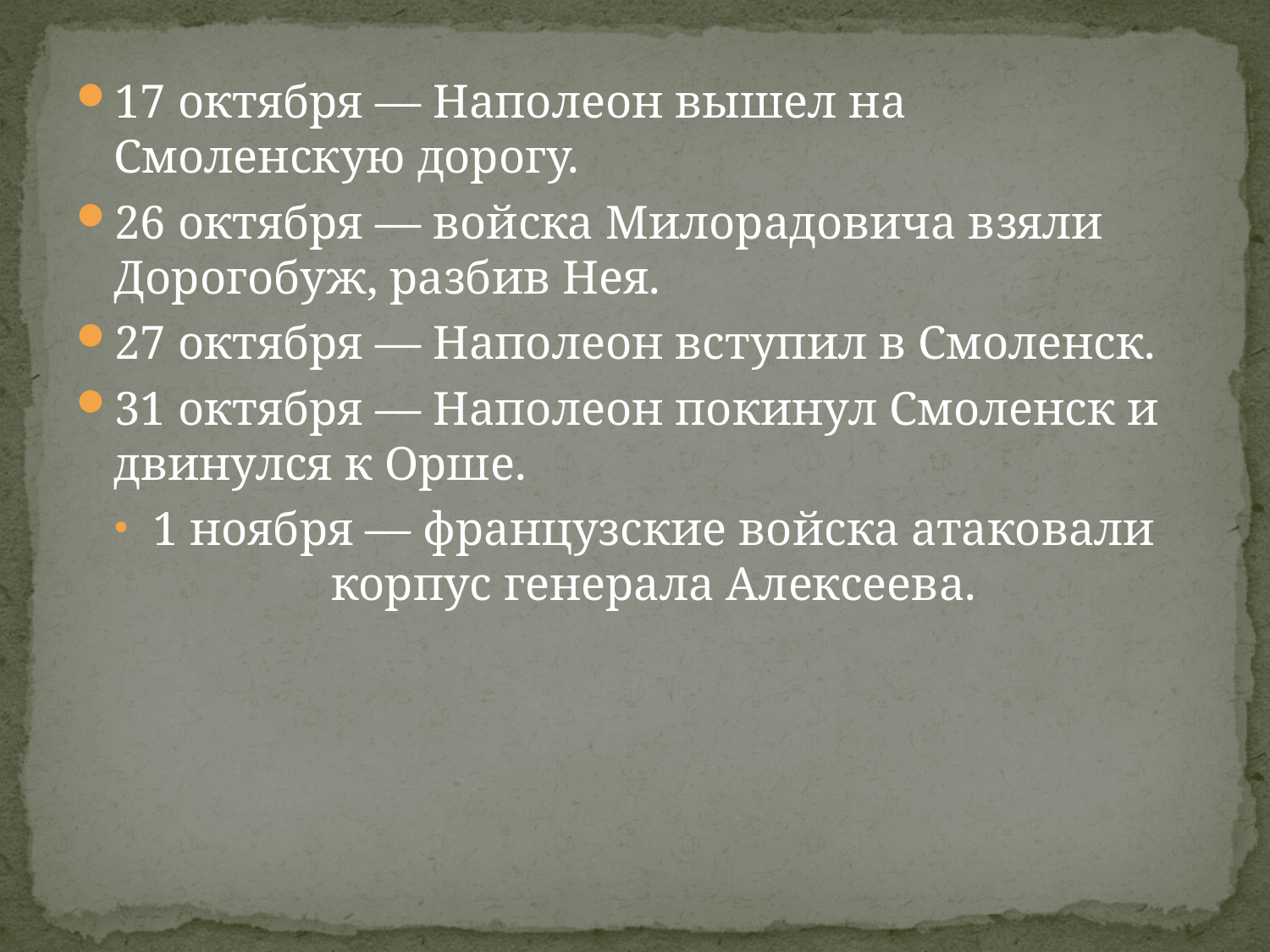

#
17 октября — Наполеон вышел на Смоленскую дорогу.
26 октября — войска Милорадовича взяли Дорогобуж, разбив Нея.
27 октября — Наполеон вступил в Смоленск.
31 октября — Наполеон покинул Смоленск и двинулся к Орше.
1 ноября — французские войска атаковали корпус генерала Алексеева.